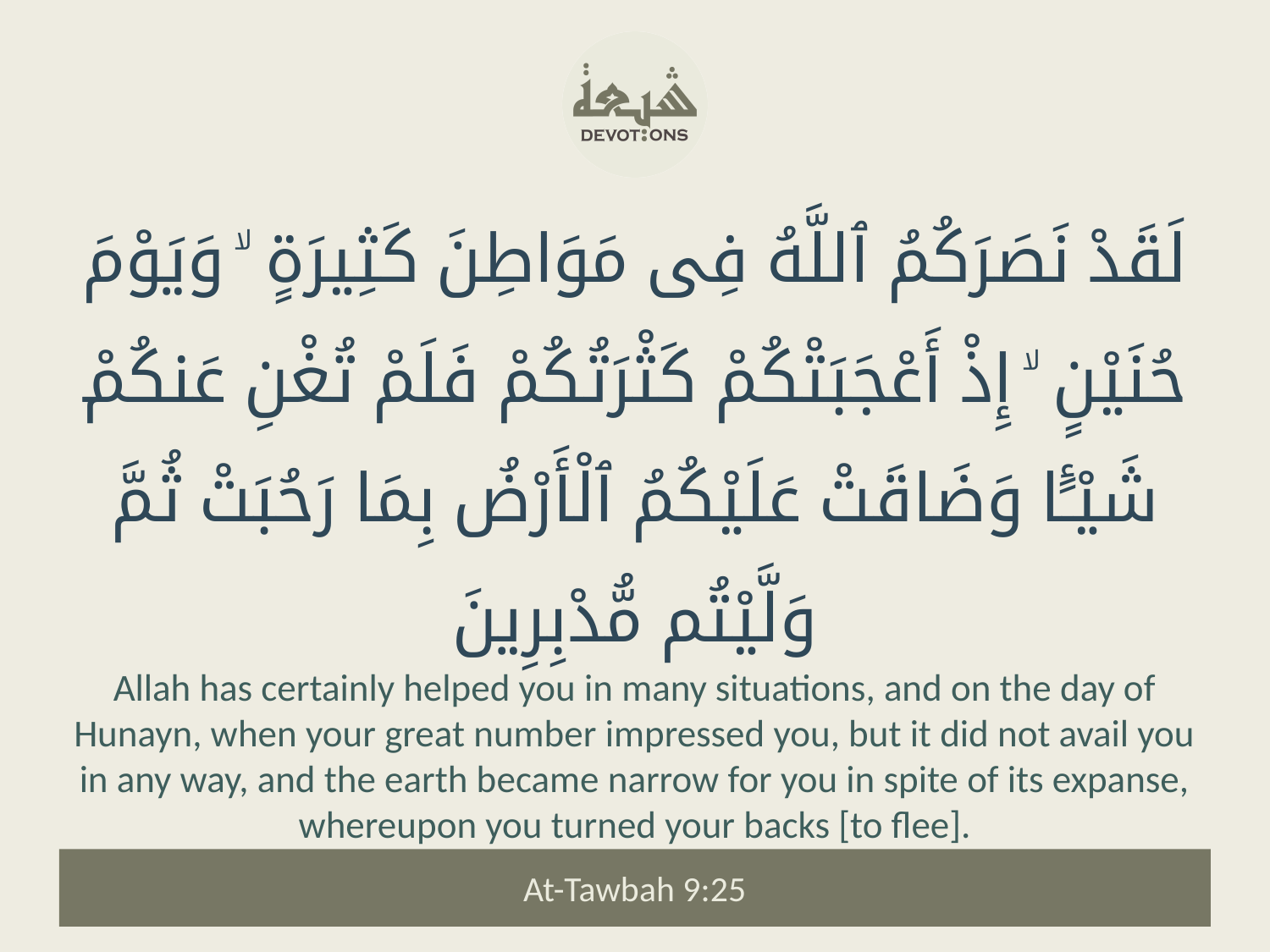

لَقَدْ نَصَرَكُمُ ٱللَّهُ فِى مَوَاطِنَ كَثِيرَةٍ ۙ وَيَوْمَ حُنَيْنٍ ۙ إِذْ أَعْجَبَتْكُمْ كَثْرَتُكُمْ فَلَمْ تُغْنِ عَنكُمْ شَيْـًٔا وَضَاقَتْ عَلَيْكُمُ ٱلْأَرْضُ بِمَا رَحُبَتْ ثُمَّ وَلَّيْتُم مُّدْبِرِينَ
Allah has certainly helped you in many situations, and on the day of Hunayn, when your great number impressed you, but it did not avail you in any way, and the earth became narrow for you in spite of its expanse, whereupon you turned your backs [to flee].
At-Tawbah 9:25